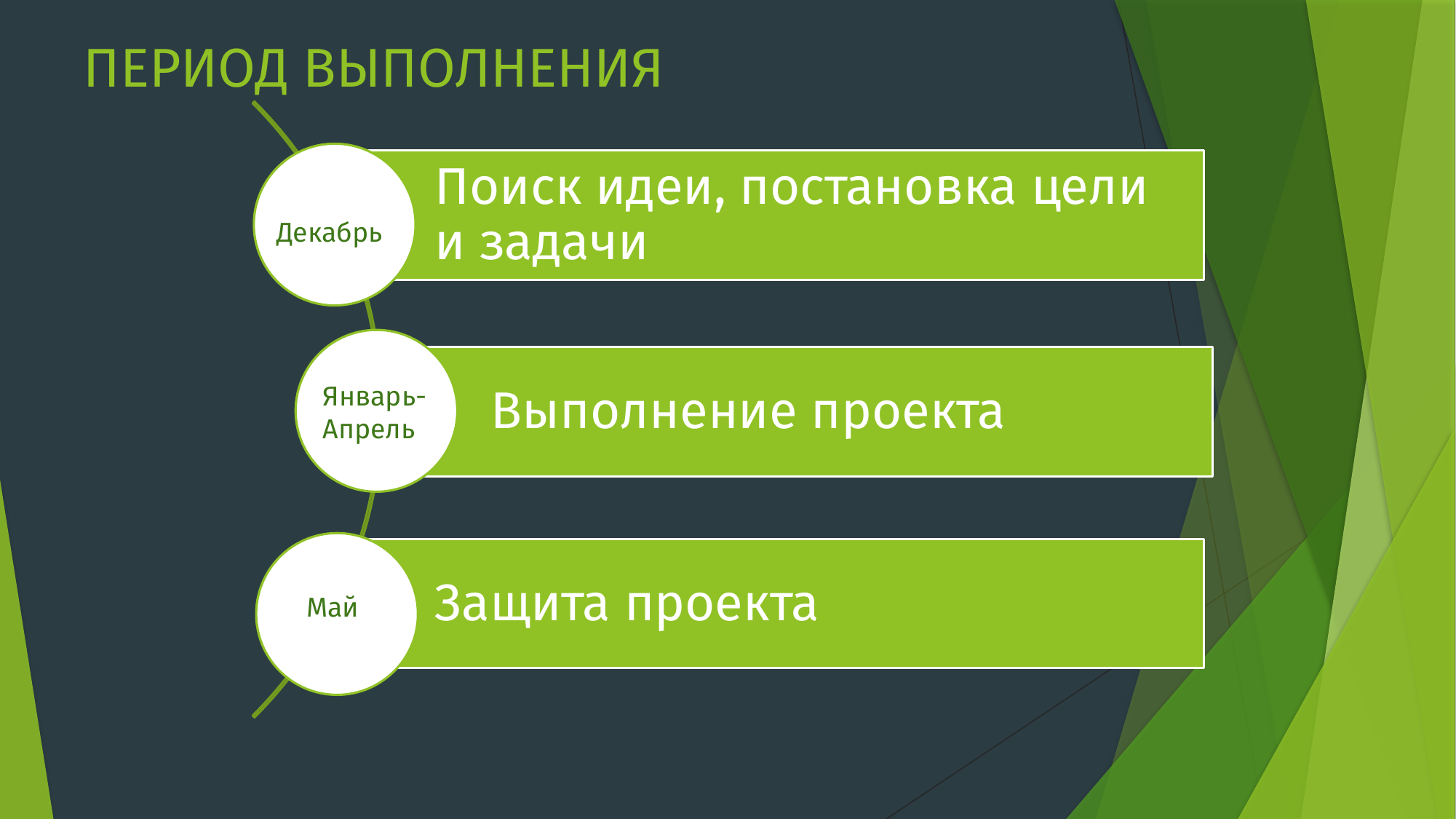

# ПЕРИОД ВЫПОЛНЕНИЯ
Поиск идеи, постановка цели и задачи
Выполнение проекта
Защита проекта
 Декабрь
Январь-Апрель
Май